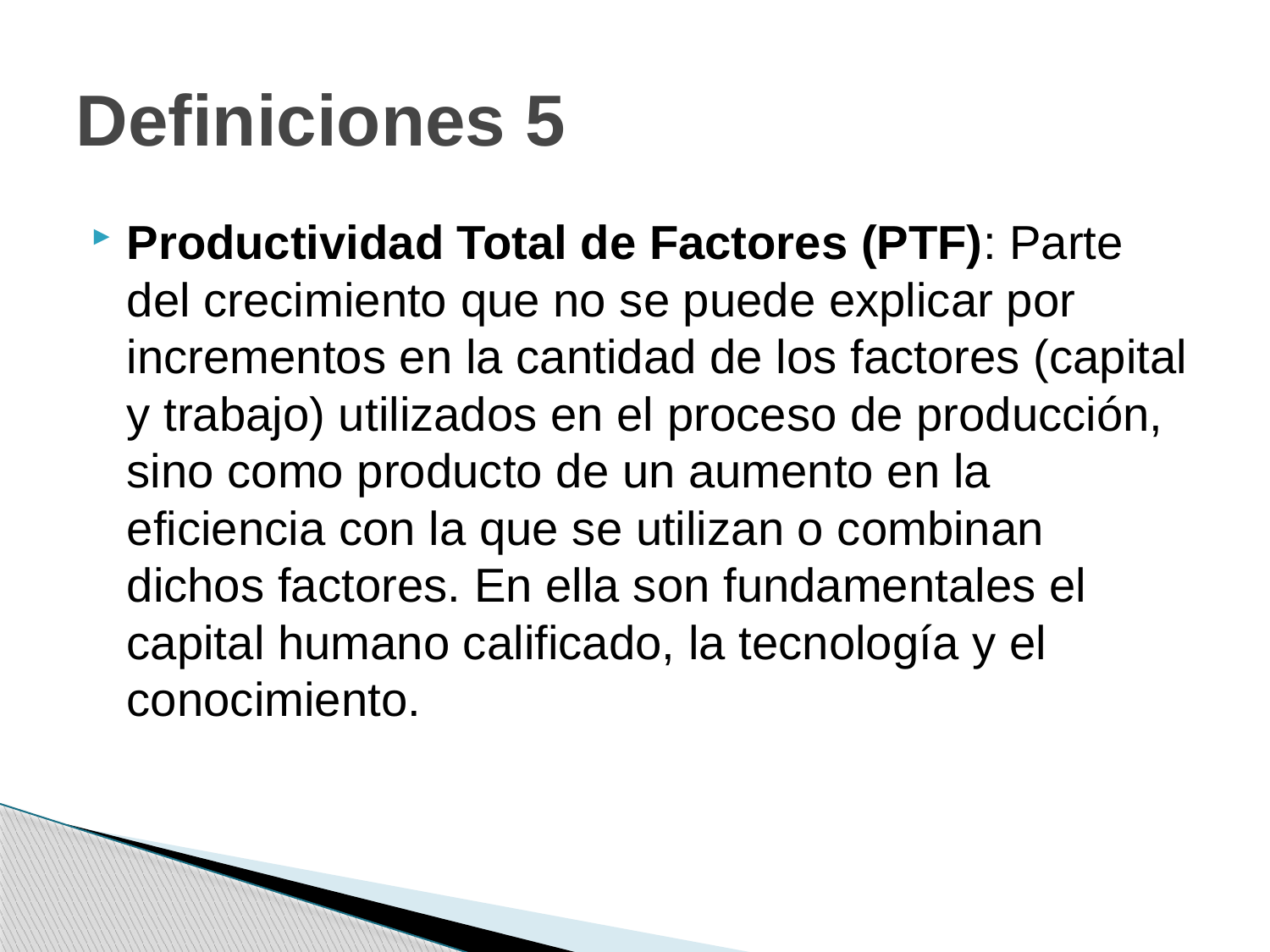

# Definiciones 5
Productividad Total de Factores (PTF): Parte del crecimiento que no se puede explicar por incrementos en la cantidad de los factores (capital y trabajo) utilizados en el proceso de producción, sino como producto de un aumento en la eficiencia con la que se utilizan o combinan dichos factores. En ella son fundamentales el capital humano calificado, la tecnología y el conocimiento.